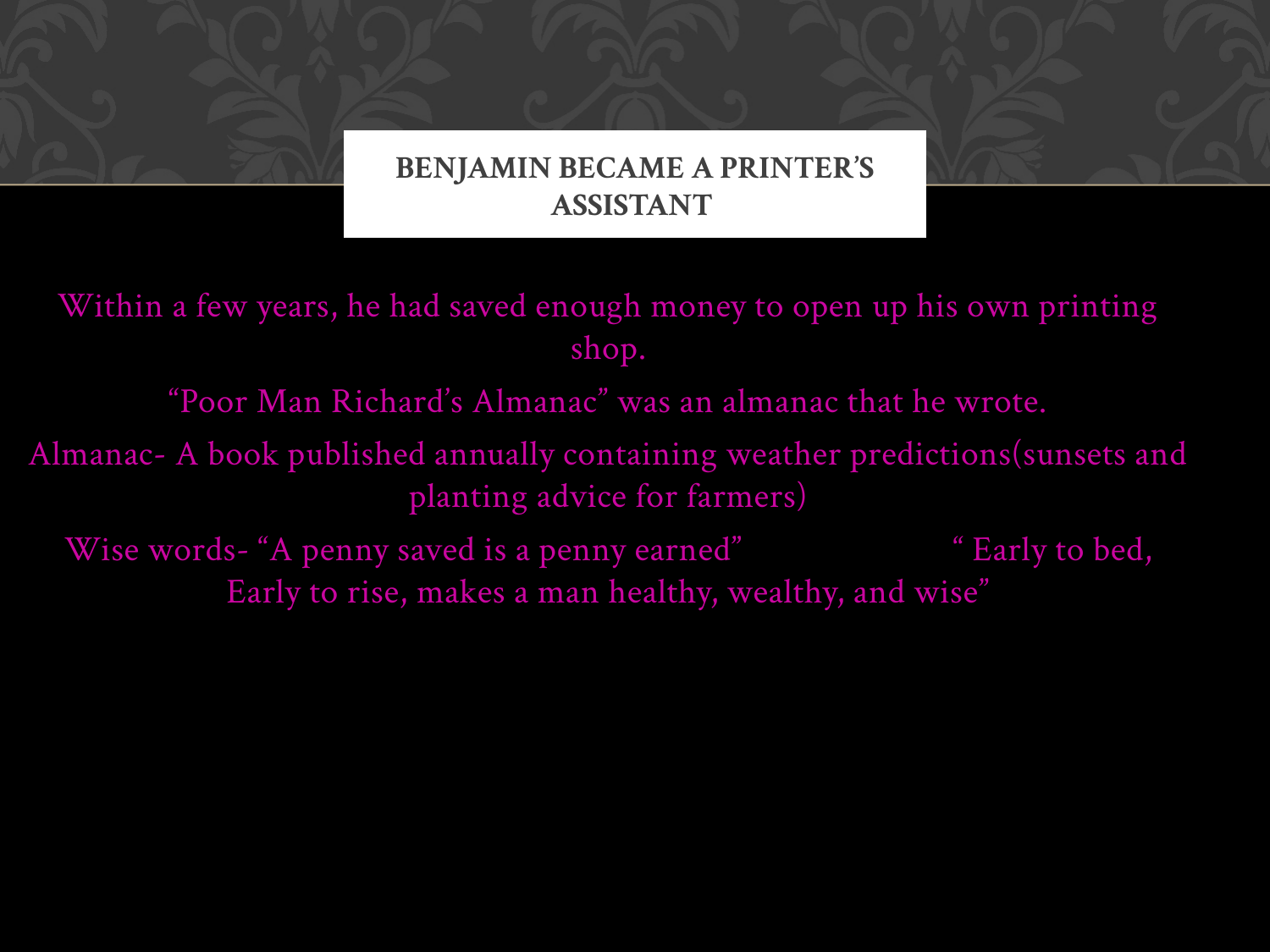

# Benjamin became a printer’s assistant

Within a few years, he had saved enough money to open up his own printing shop.
“Poor Man Richard’s Almanac” was an almanac that he wrote.
Almanac- A book published annually containing weather predictions(sunsets and planting advice for farmers)
Wise words- “A penny saved is a penny earned”		“ Early to bed, Early to rise, makes a man healthy, wealthy, and wise”